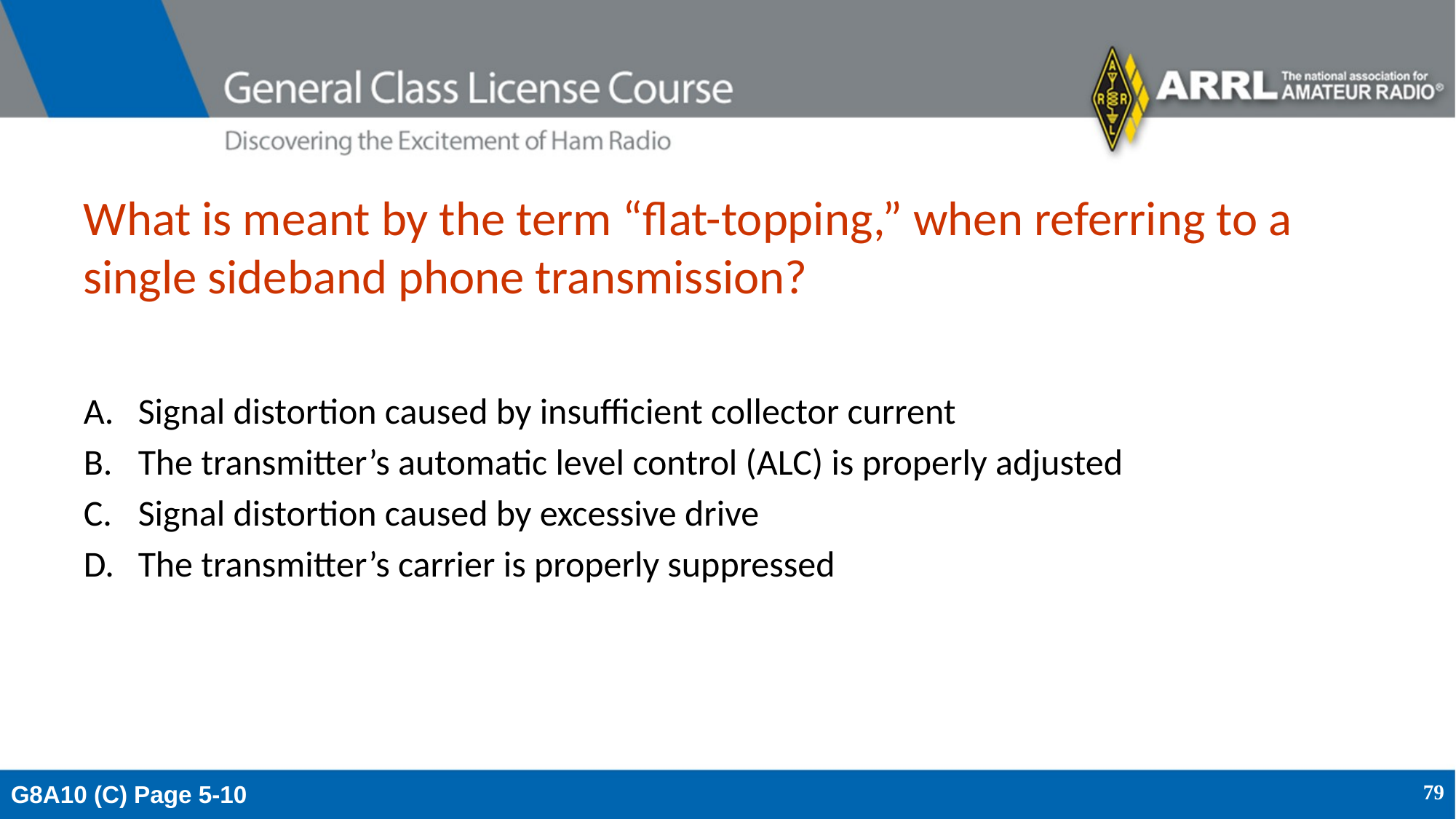

# What is meant by the term “flat-topping,” when referring to a single sideband phone transmission?
Signal distortion caused by insufficient collector current
The transmitter’s automatic level control (ALC) is properly adjusted
Signal distortion caused by excessive drive
The transmitter’s carrier is properly suppressed
G8A10 (C) Page 5-10
79